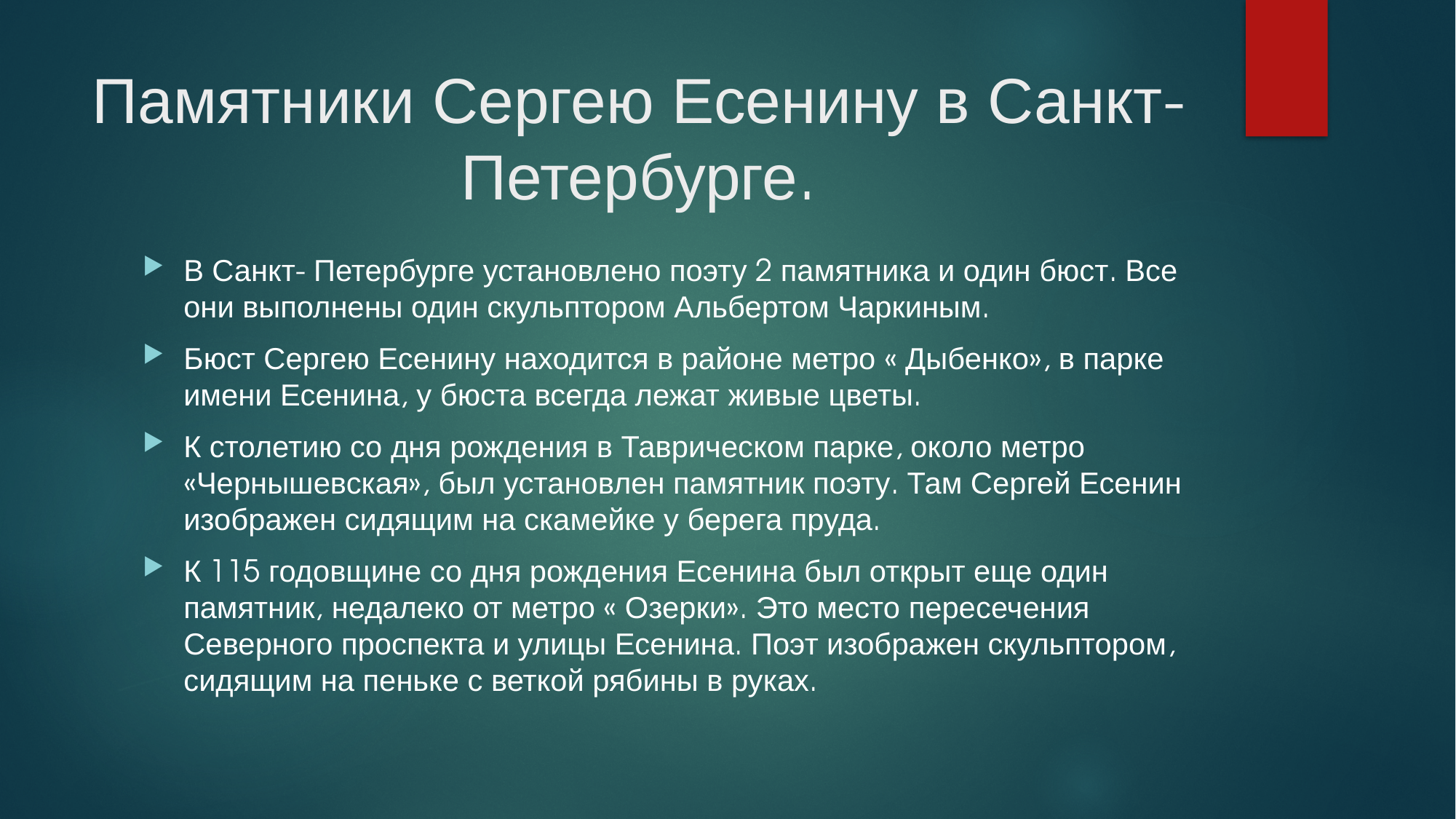

# Памятники Сергею Есенину в Санкт- Петербурге.
В Санкт- Петербурге установлено поэту 2 памятника и один бюст. Все они выполнены один скульптором Альбертом Чаркиным.
Бюст Сергею Есенину находится в районе метро « Дыбенко», в парке имени Есенина, у бюста всегда лежат живые цветы.
К столетию со дня рождения в Таврическом парке, около метро «Чернышевская», был установлен памятник поэту. Там Сергей Есенин изображен сидящим на скамейке у берега пруда.
К 115 годовщине со дня рождения Есенина был открыт еще один памятник, недалеко от метро « Озерки». Это место пересечения Северного проспекта и улицы Есенина. Поэт изображен скульптором, сидящим на пеньке с веткой рябины в руках.